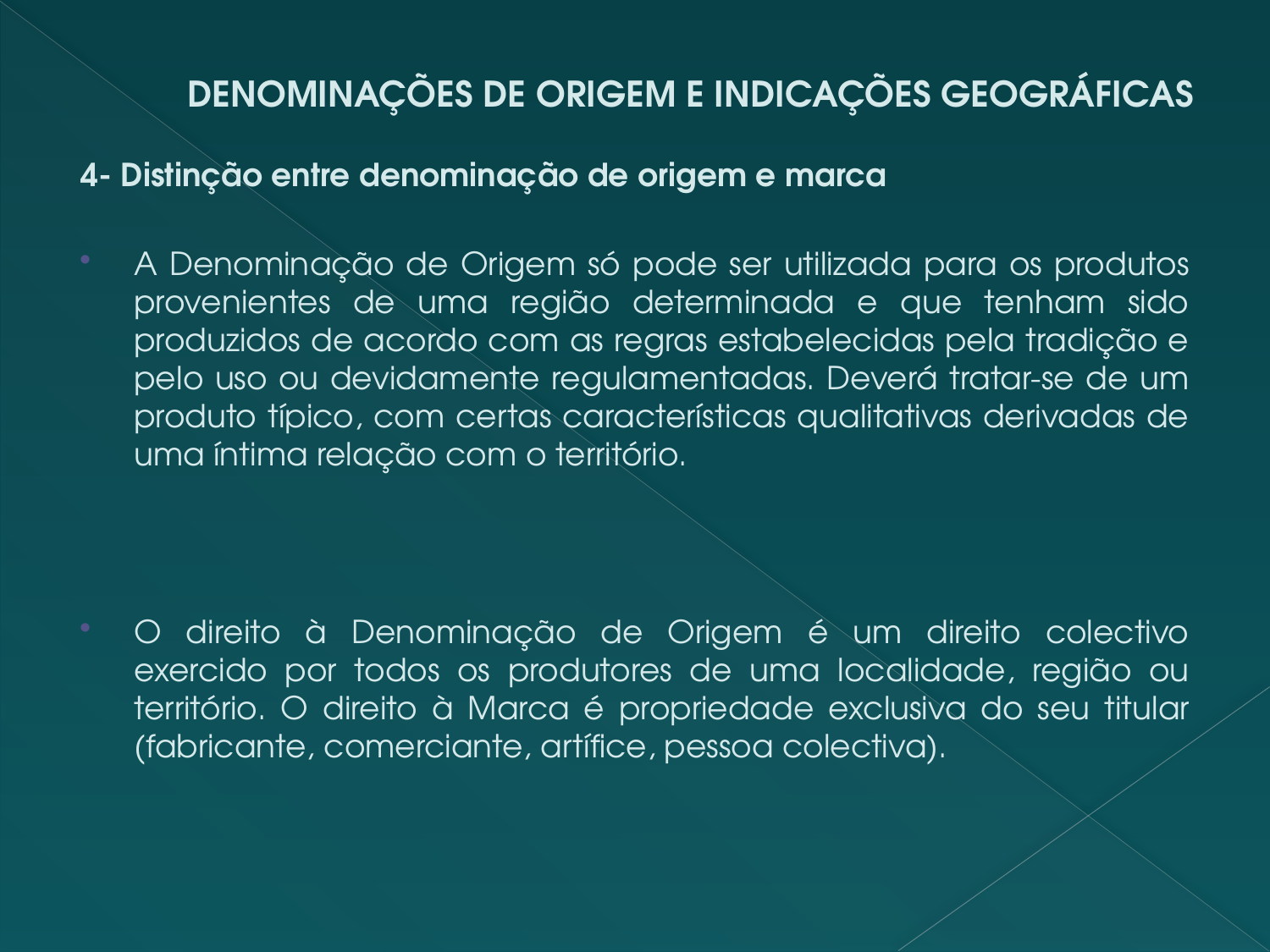

# DENOMINAÇÕES DE ORIGEM E INDICAÇÕES GEOGRÁFICAS
4- Distinção entre denominação de origem e marca

A Denominação de Origem só pode ser utilizada para os produtos provenientes de uma região determinada e que tenham sido produzidos de acordo com as regras estabelecidas pela tradição e pelo uso ou devidamente regulamentadas. Deverá tratar-se de um produto típico, com certas características qualitativas derivadas de uma íntima relação com o território.

O direito à Denominação de Origem é um direito colectivo exercido por todos os produtores de uma localidade, região ou território. O direito à Marca é propriedade exclusiva do seu titular (fabricante, comerciante, artífice, pessoa colectiva).